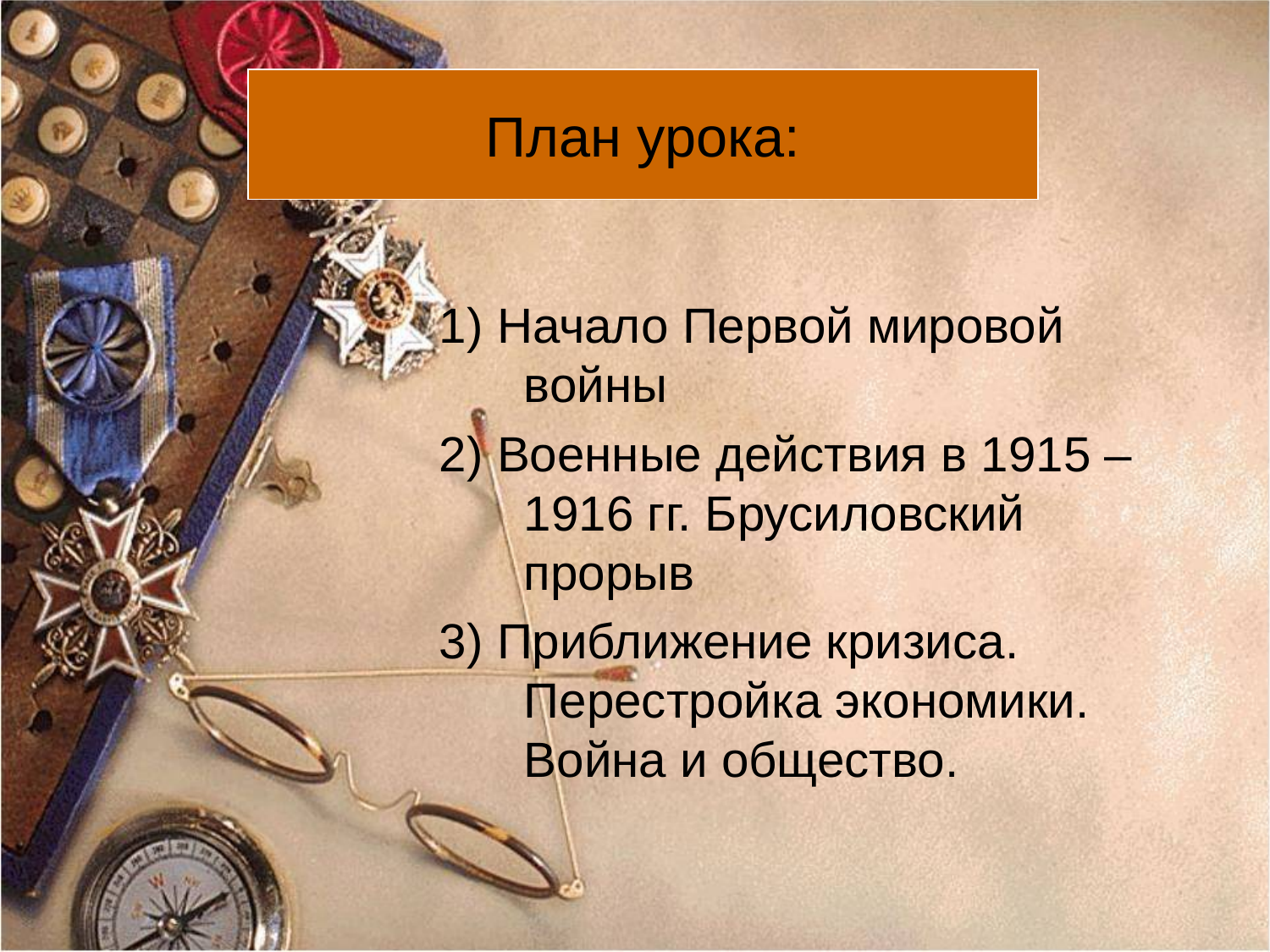

План урока:
1) Начало Первой мировой войны
2) Военные действия в 1915 – 1916 гг. Брусиловский прорыв
3) Приближение кризиса. Перестройка экономики. Война и общество.